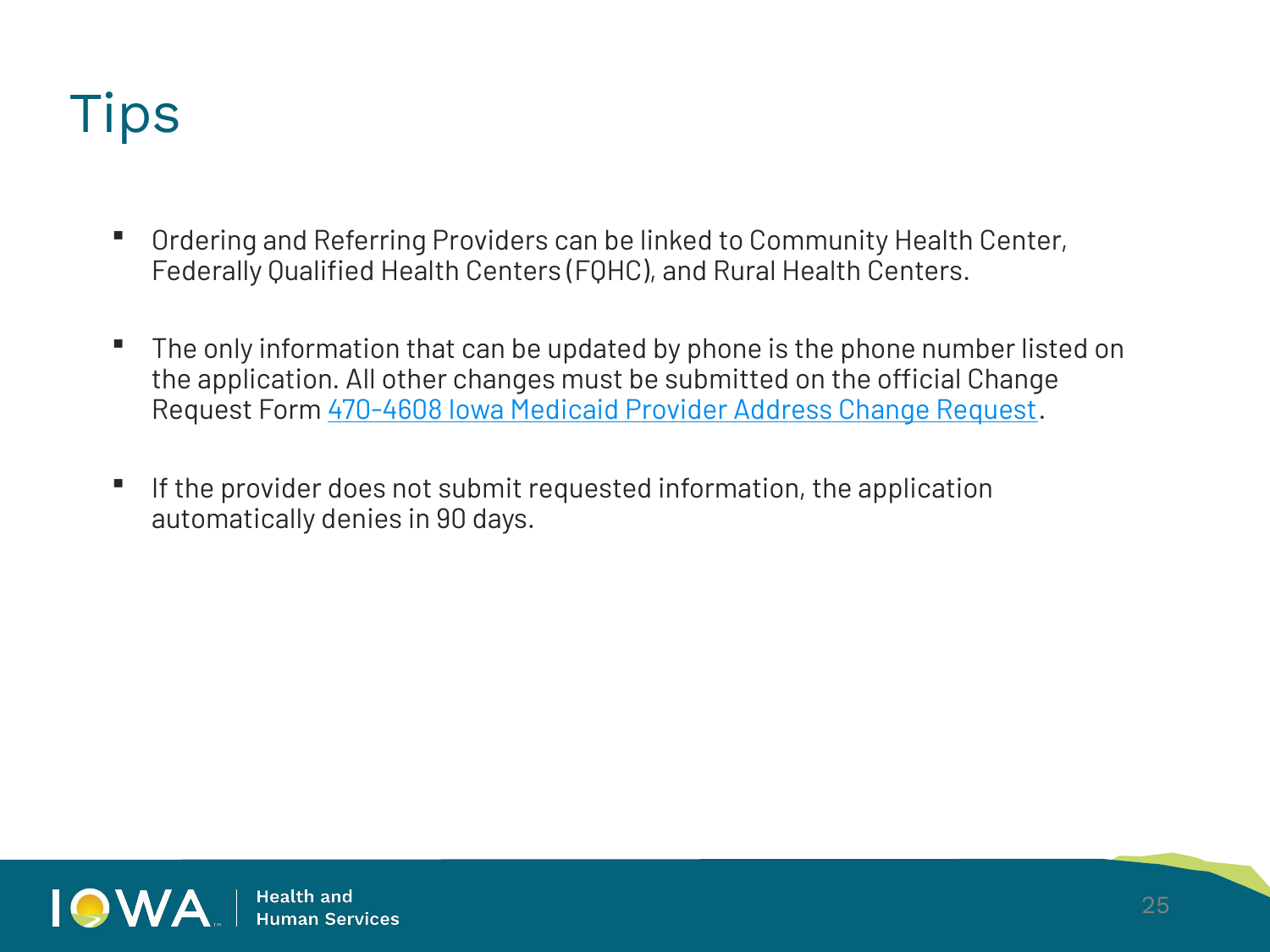

# Tips

Ordering and Referring Providers can be linked to Community Health Center, Federally Qualified Health Centers (FQHC), and Rural Health Centers.

The only information that can be updated by phone is the phone number listed on the application. All other changes must be submitted on the official Change Request Form 470-4608 Iowa Medicaid Provider Address Change Request.

If the provider does not submit requested information, the application automatically denies in 90 days.

25